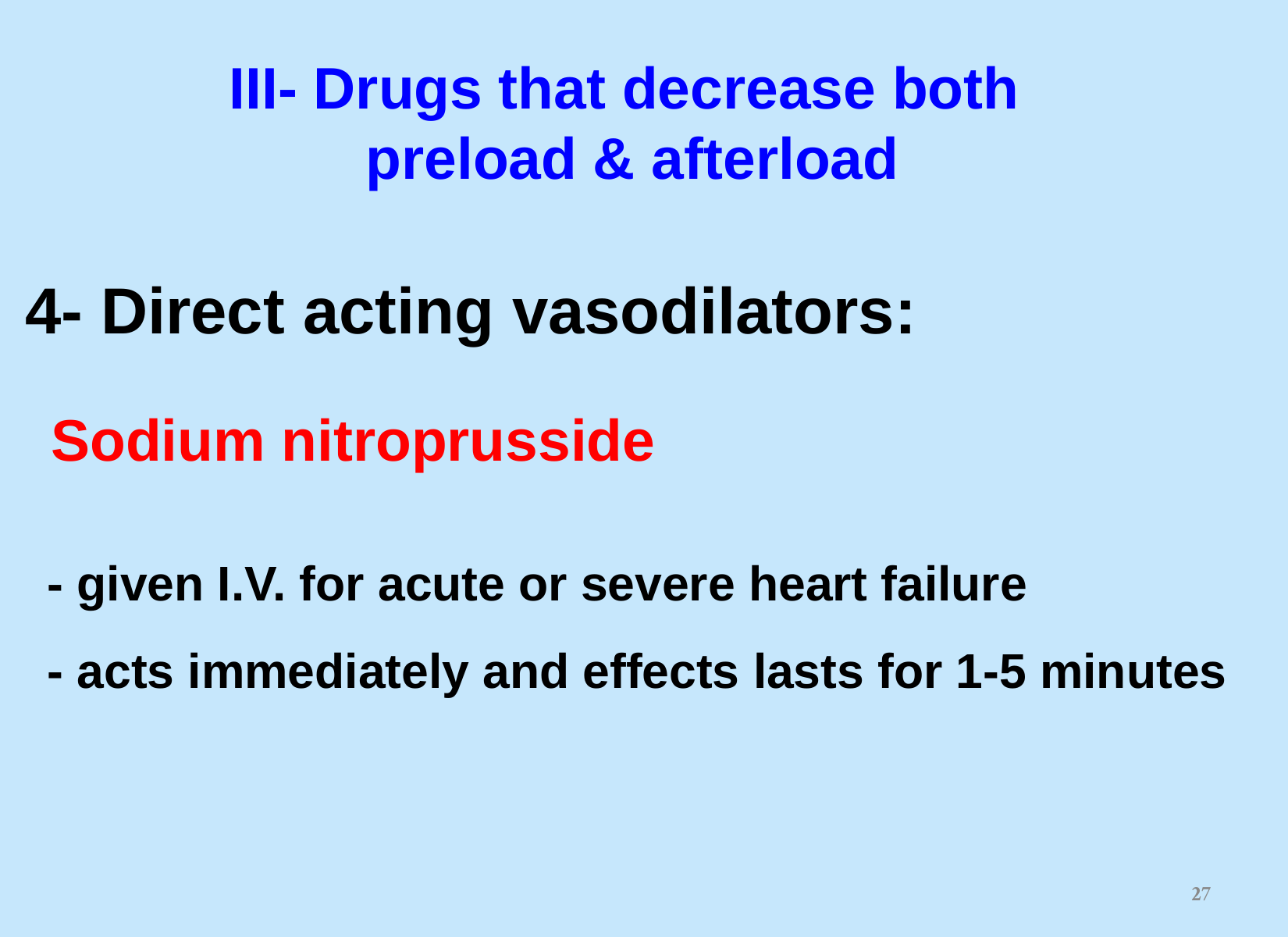

III- Drugs that decrease both
preload & afterload

  4- Direct acting vasodilators:

Sodium nitroprusside

- given I.V. for acute or severe heart failure
- acts immediately and effects lasts for 1-5 minutes

27